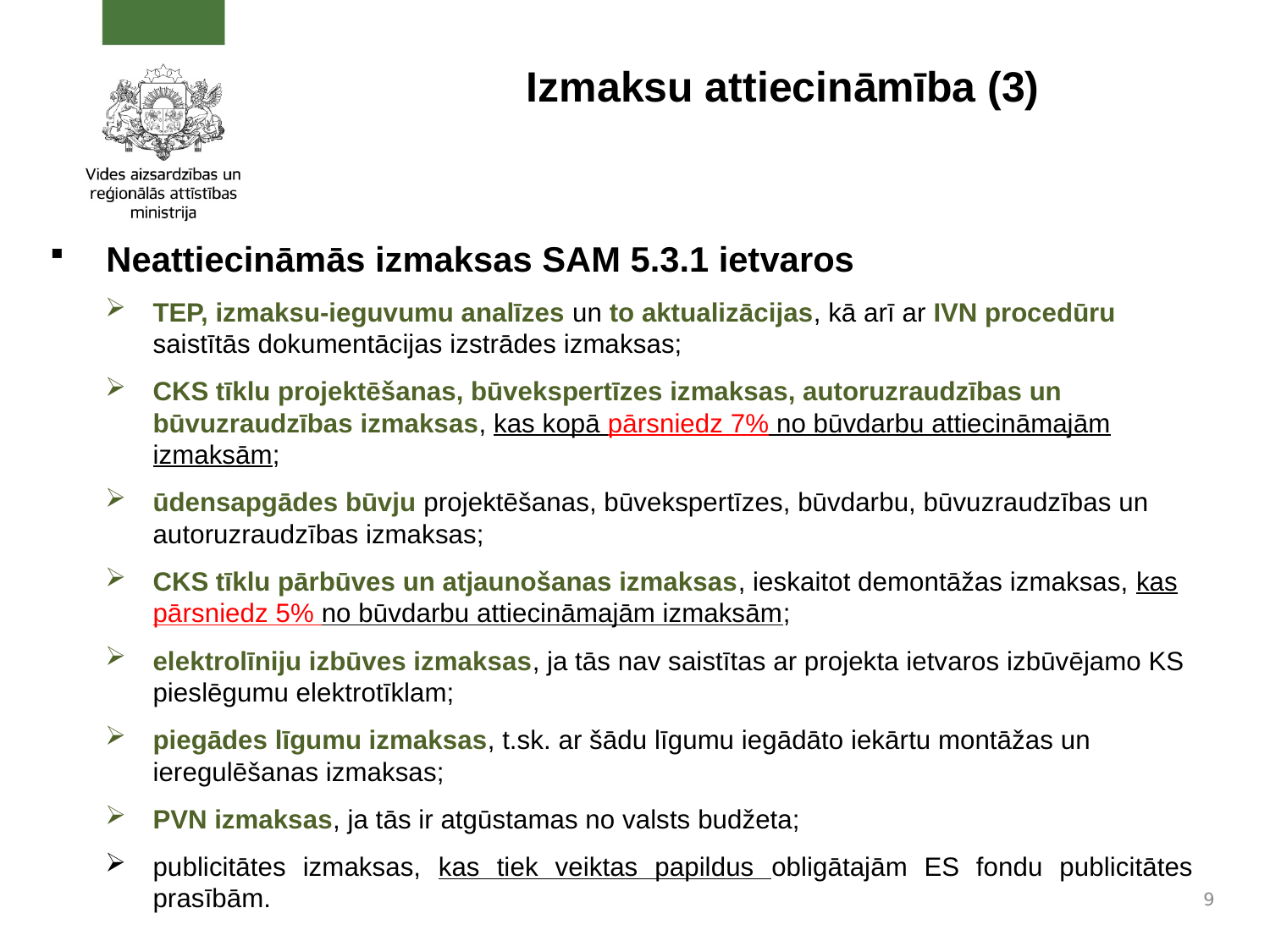

# Izmaksu attiecināmība (3)
 Neattiecināmās izmaksas SAM 5.3.1 ietvaros
TEP, izmaksu-ieguvumu analīzes un to aktualizācijas, kā arī ar IVN procedūru saistītās dokumentācijas izstrādes izmaksas;
CKS tīklu projektēšanas, būvekspertīzes izmaksas, autoruzraudzības un būvuzraudzības izmaksas, kas kopā pārsniedz 7% no būvdarbu attiecināmajām izmaksām;
ūdensapgādes būvju projektēšanas, būvekspertīzes, būvdarbu, būvuzraudzības un autoruzraudzības izmaksas;
CKS tīklu pārbūves un atjaunošanas izmaksas, ieskaitot demontāžas izmaksas, kas pārsniedz 5% no būvdarbu attiecināmajām izmaksām;
elektrolīniju izbūves izmaksas, ja tās nav saistītas ar projekta ietvaros izbūvējamo KS pieslēgumu elektrotīklam;
piegādes līgumu izmaksas, t.sk. ar šādu līgumu iegādāto iekārtu montāžas un ieregulēšanas izmaksas;
PVN izmaksas, ja tās ir atgūstamas no valsts budžeta;
publicitātes izmaksas, kas tiek veiktas papildus obligātajām ES fondu publicitātes prasībām.

9